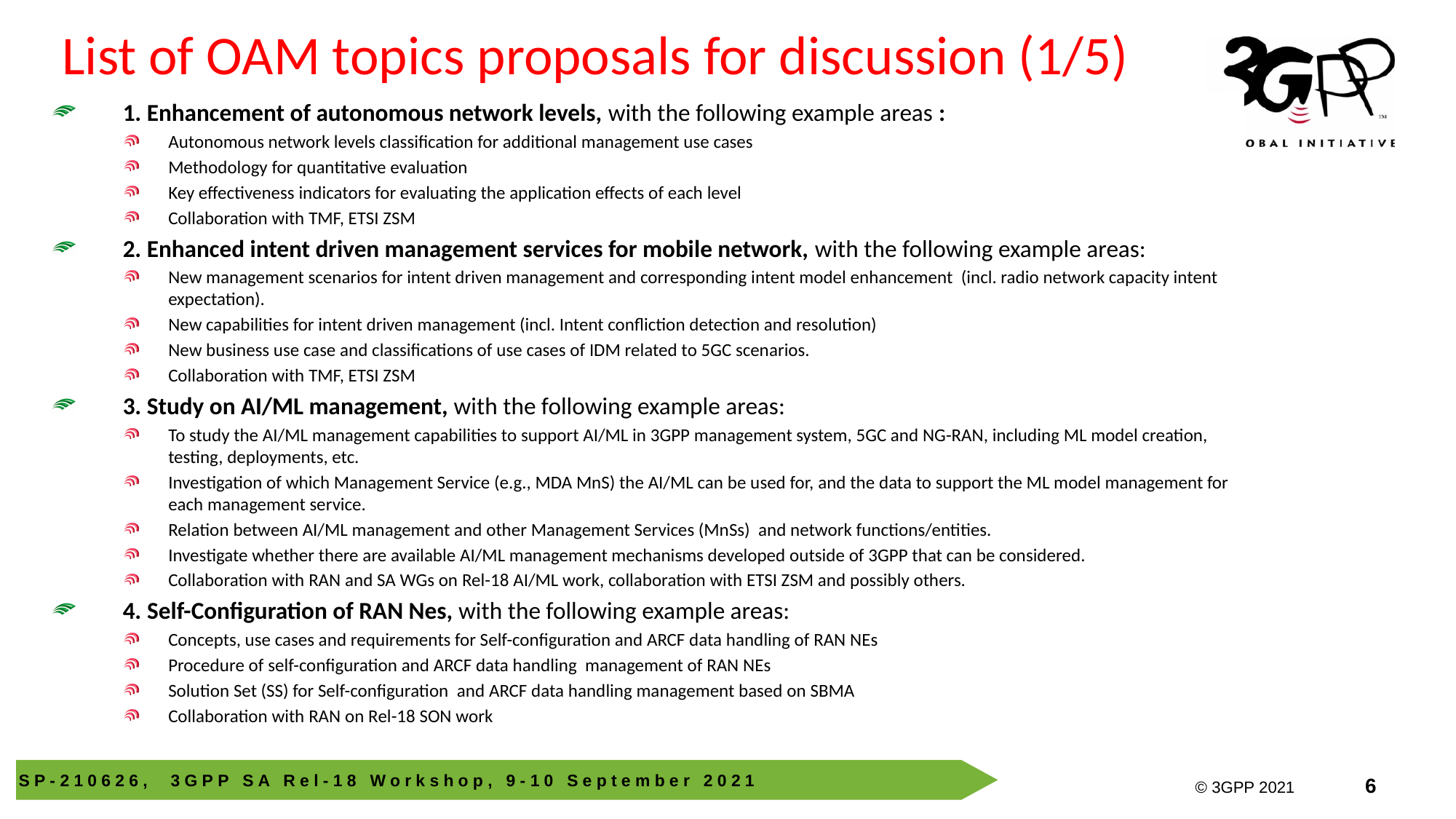

# List of OAM topics proposals for discussion (1/5)
1. Enhancement of autonomous network levels, with the following example areas :
Autonomous network levels classification for additional management use cases
Methodology for quantitative evaluation
Key effectiveness indicators for evaluating the application effects of each level
Collaboration with TMF, ETSI ZSM
2. Enhanced intent driven management services for mobile network, with the following example areas:
New management scenarios for intent driven management and corresponding intent model enhancement  (incl. radio network capacity intent expectation).
New capabilities for intent driven management (incl. Intent confliction detection and resolution)
New business use case and classifications of use cases of IDM related to 5GC scenarios.
Collaboration with TMF, ETSI ZSM
3. Study on AI/ML management, with the following example areas:
To study the AI/ML management capabilities to support AI/ML in 3GPP management system, 5GC and NG-RAN, including ML model creation, testing, deployments, etc.
Investigation of which Management Service (e.g., MDA MnS) the AI/ML can be used for, and the data to support the ML model management for each management service.
Relation between AI/ML management and other Management Services (MnSs)  and network functions/entities.
Investigate whether there are available AI/ML management mechanisms developed outside of 3GPP that can be considered.
Collaboration with RAN and SA WGs on Rel-18 AI/ML work, collaboration with ETSI ZSM and possibly others.
4. Self-Configuration of RAN Nes, with the following example areas:
Concepts, use cases and requirements for Self-configuration and ARCF data handling of RAN NEs
Procedure of self-configuration and ARCF data handling  management of RAN NEs
Solution Set (SS) for Self-configuration  and ARCF data handling management based on SBMA
Collaboration with RAN on Rel-18 SON work